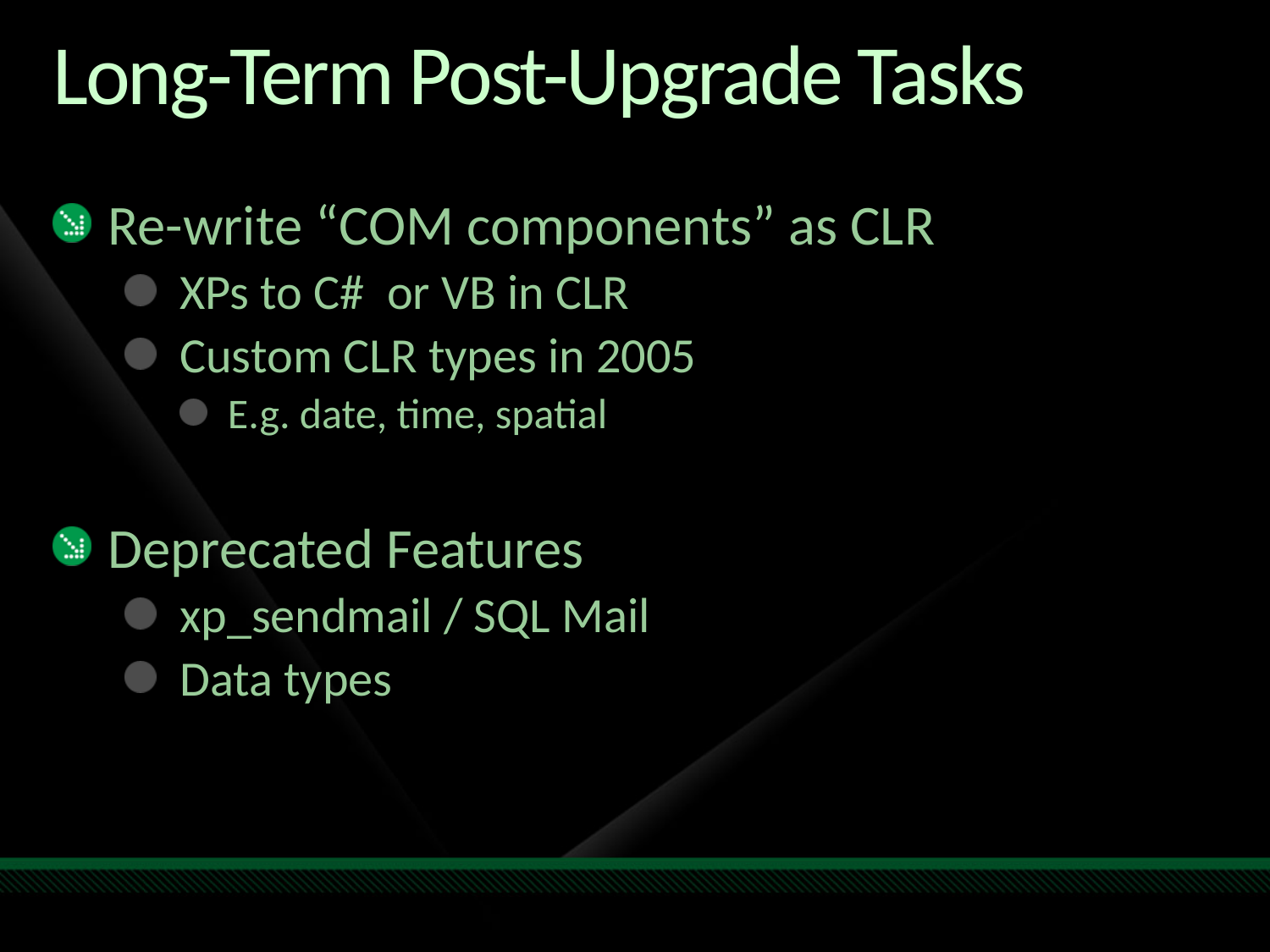

# Long-Term Post-Upgrade Tasks
Re-write “COM components” as CLR
XPs to C#  or VB in CLR
Custom CLR types in 2005
E.g. date, time, spatial

Deprecated Features
xp_sendmail / SQL Mail
Data types